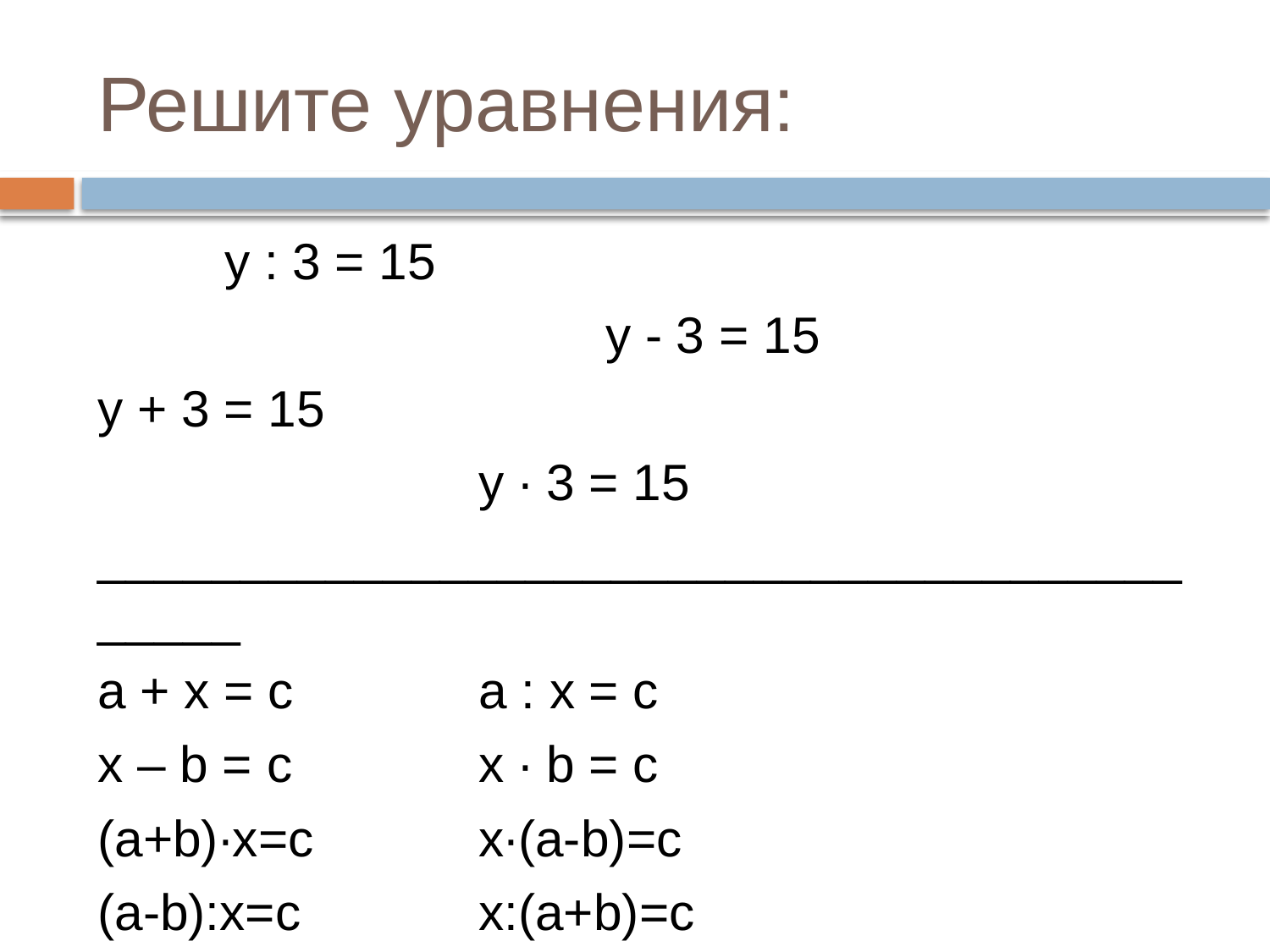

# Решите уравнения:
	y : 3 = 15
				y - 3 = 15
y + 3 = 15
			y ∙ 3 = 15
___________________________________________
a + x = c		a : x = c
x – b = c		x ∙ b = c
(a+b)∙x=c		x∙(a-b)=c
(a-b):x=c		x:(a+b)=c